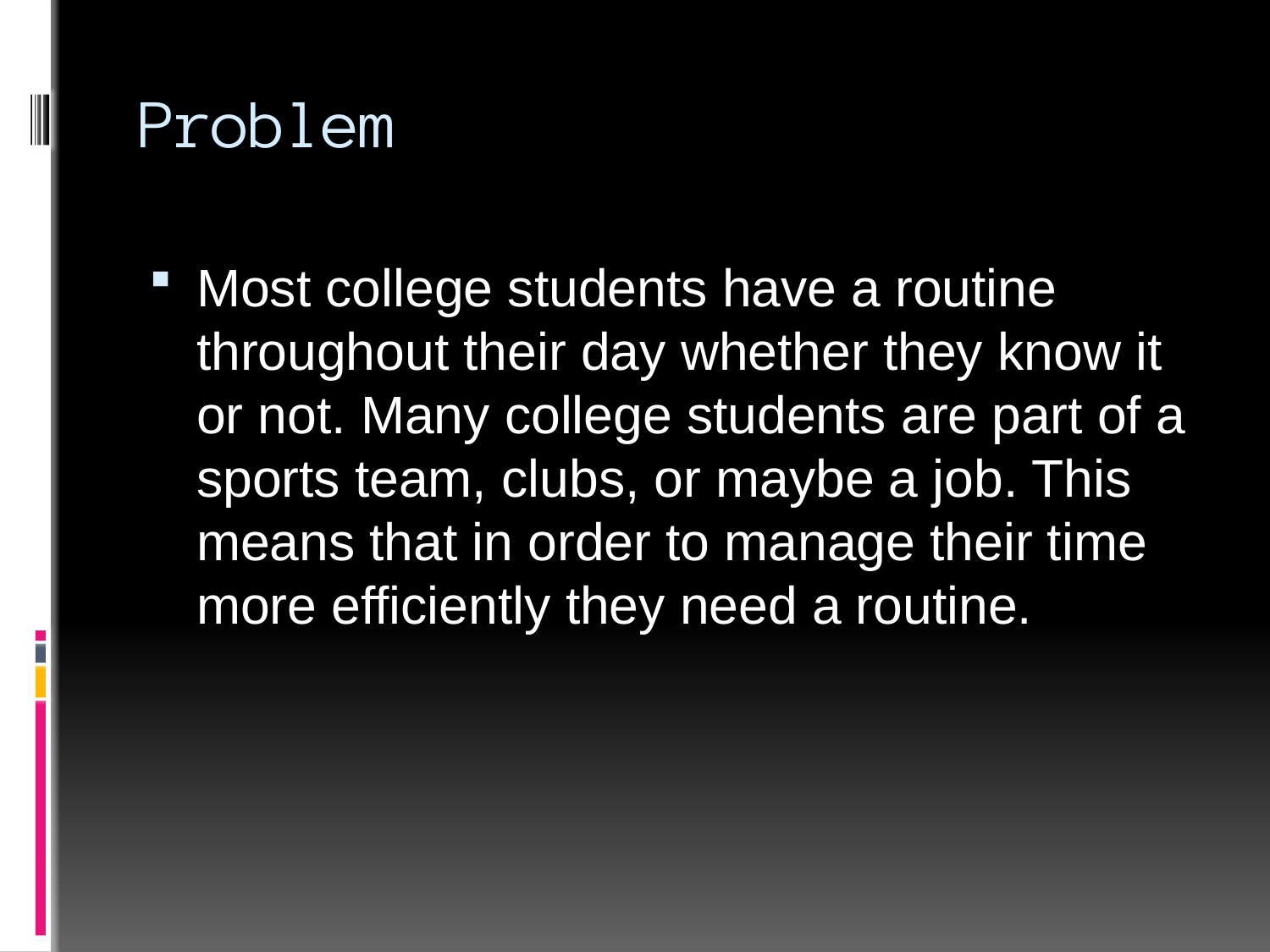

# Problem
Most college students have a routine throughout their day whether they know it or not. Many college students are part of a sports team, clubs, or maybe a job. This means that in order to manage their time more efficiently they need a routine.